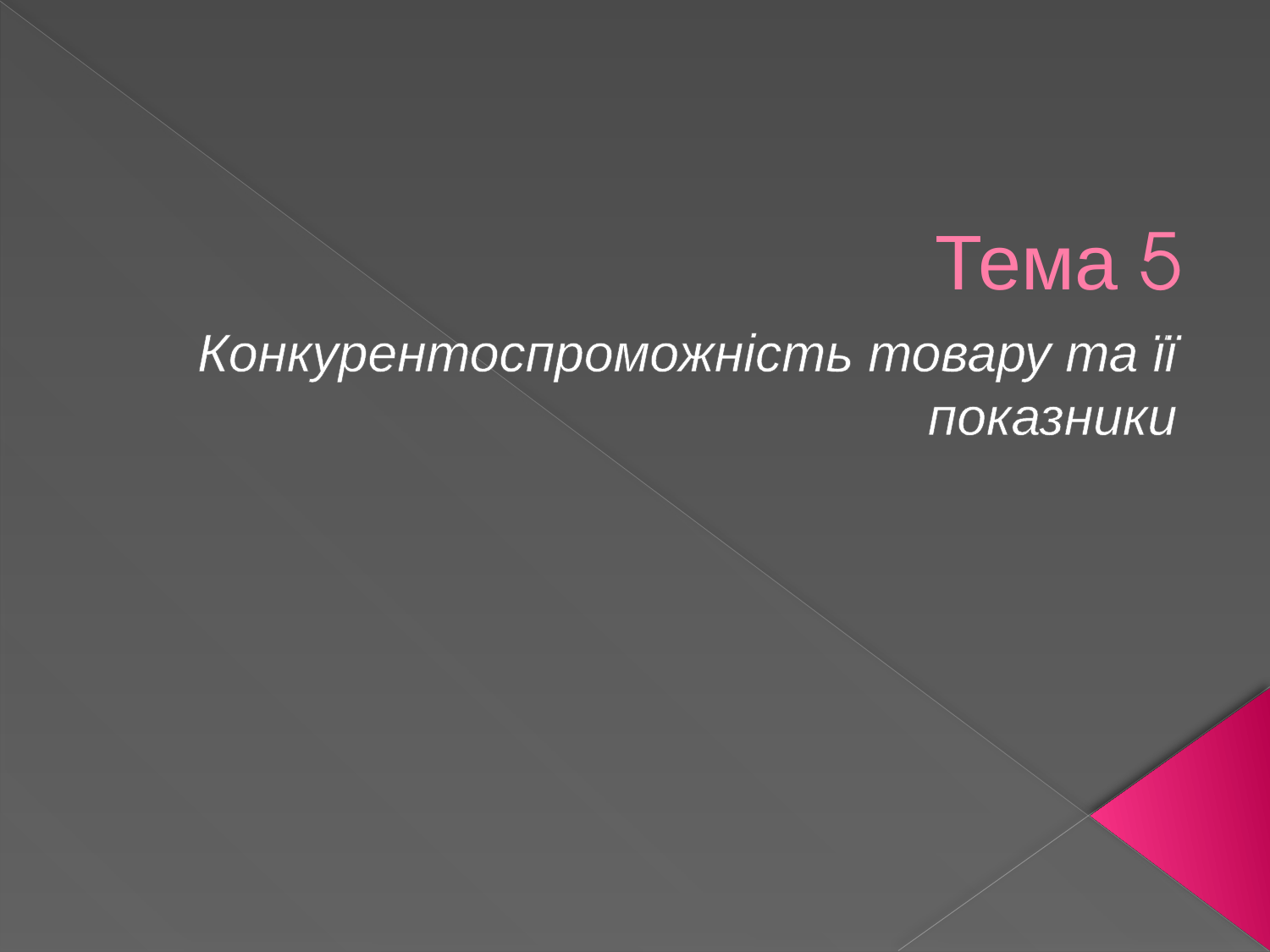

# Тема 5
Конкурентоспроможність товару та її показники